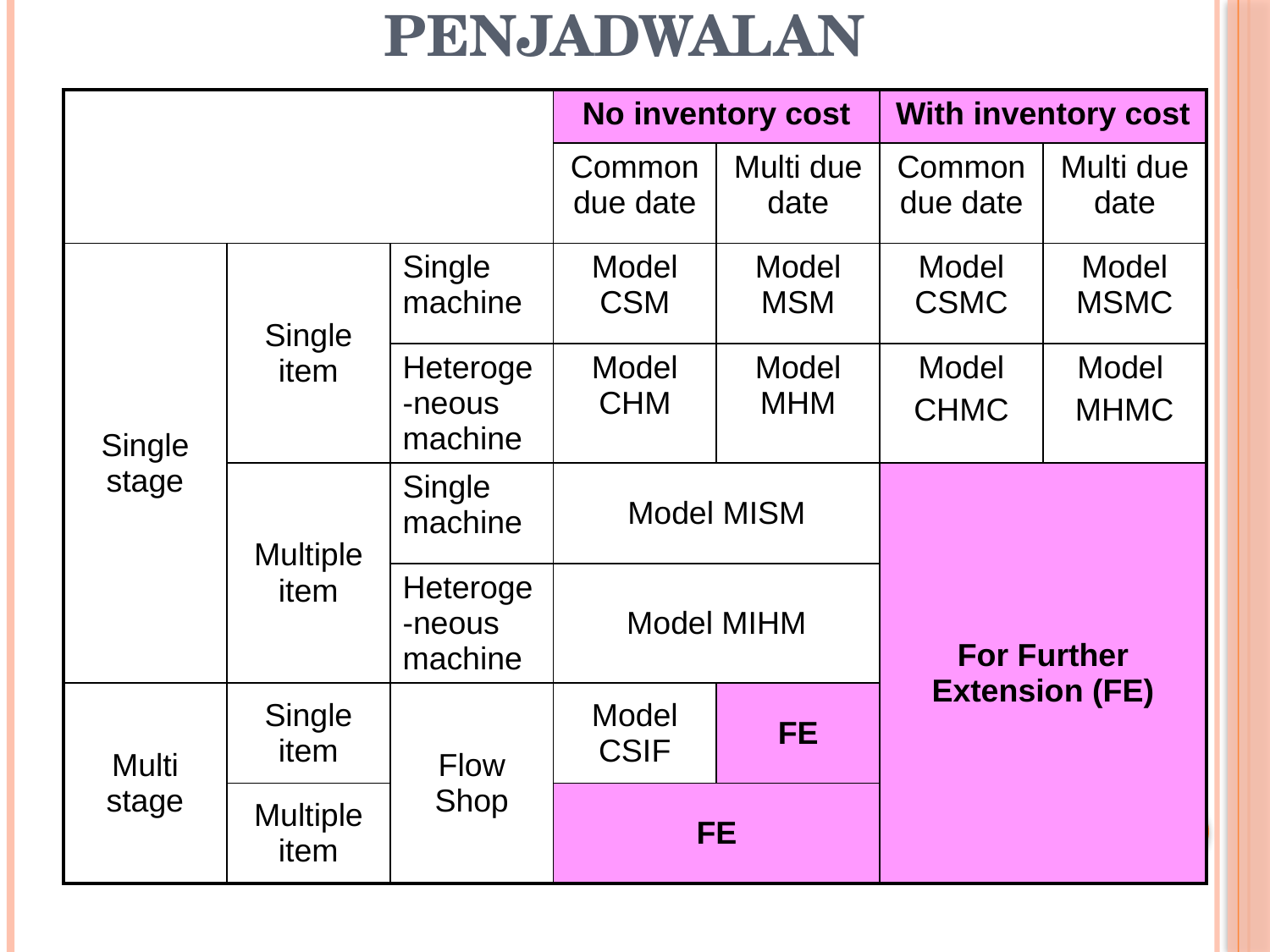

# Penjadwalan
|  |  |  | No inventory cost |  | With inventory cost |  |
| --- | --- | --- | --- | --- | --- | --- |
|  |  |  | Common due date | Multi due date | Common due date | Multi due date |
| Single stage | Single item | Single machine | Model CSM | Model MSM | Model CSMC | Model MSMC |
|  |  | Heteroge-neous machine | Model CHM | Model MHM | Model CHMC | Model MHMC |
|  | Multiple item | Single machine | Model MISM |  | For Further Extension (FE) |  |
|  |  | Heteroge-neous machine | Model MIHM |  |  |  |
| Multi stage | Single item | Flow Shop | Model CSIF | FE |  |  |
|  | Multiple item |  | FE |  |  |  |